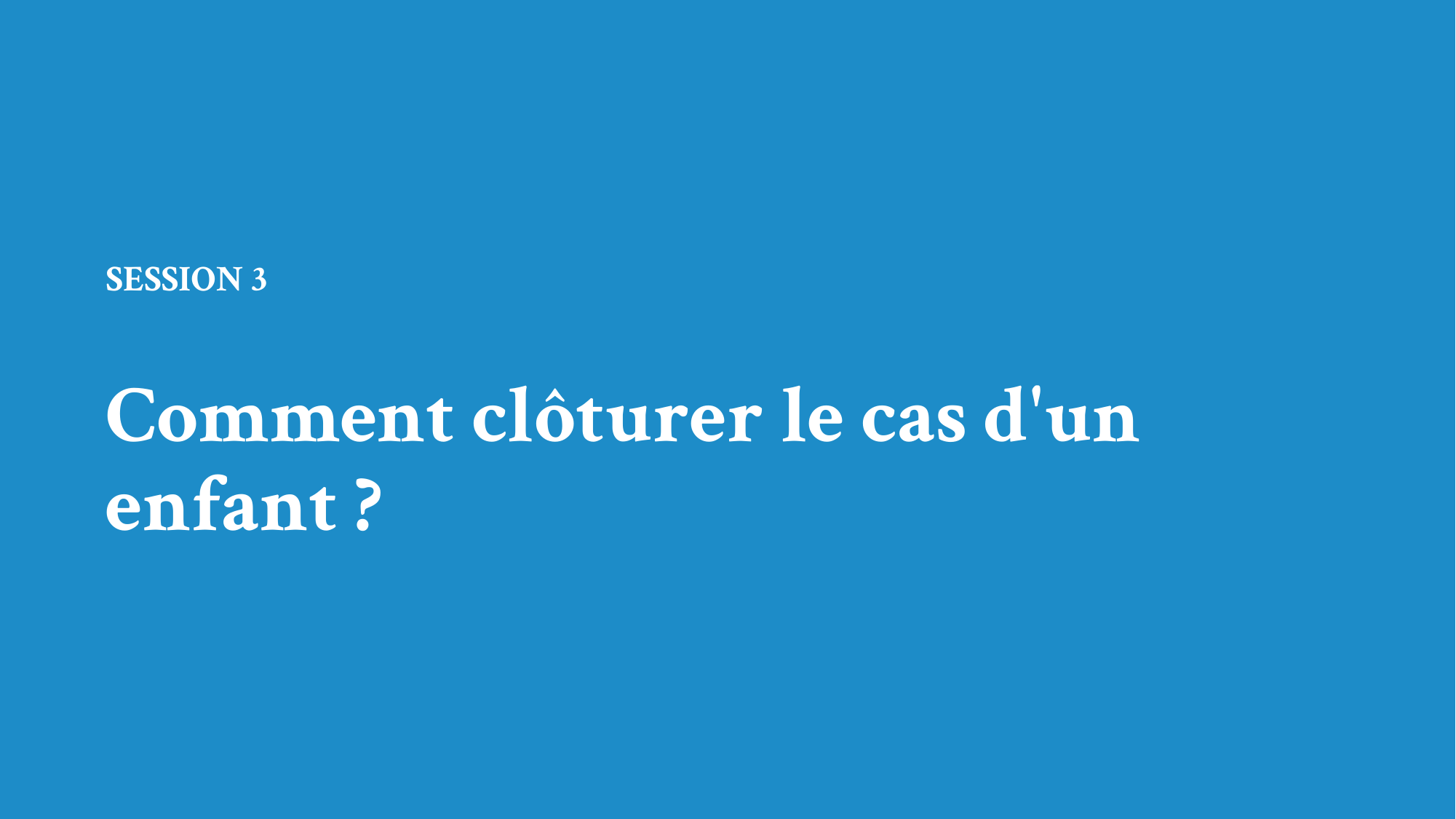

# SESSION 3 Comment clôturer le cas d'un enfant ?